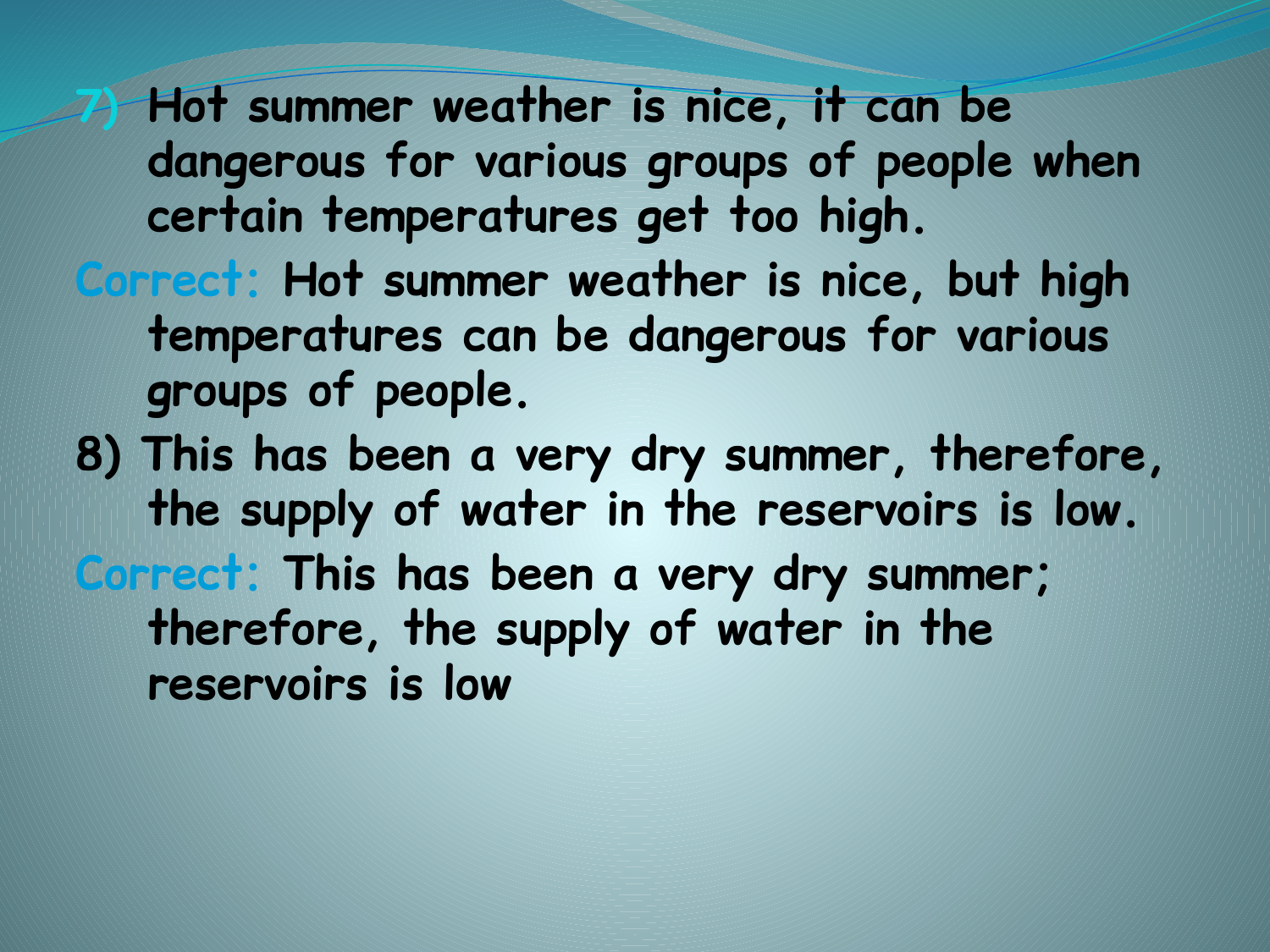

Hot summer weather is nice, it can be dangerous for various groups of people when certain temperatures get too high.
Correct: Hot summer weather is nice, but high temperatures can be dangerous for various groups of people.
8) This has been a very dry summer, therefore, the supply of water in the reservoirs is low.
Correct: This has been a very dry summer; therefore, the supply of water in the reservoirs is low